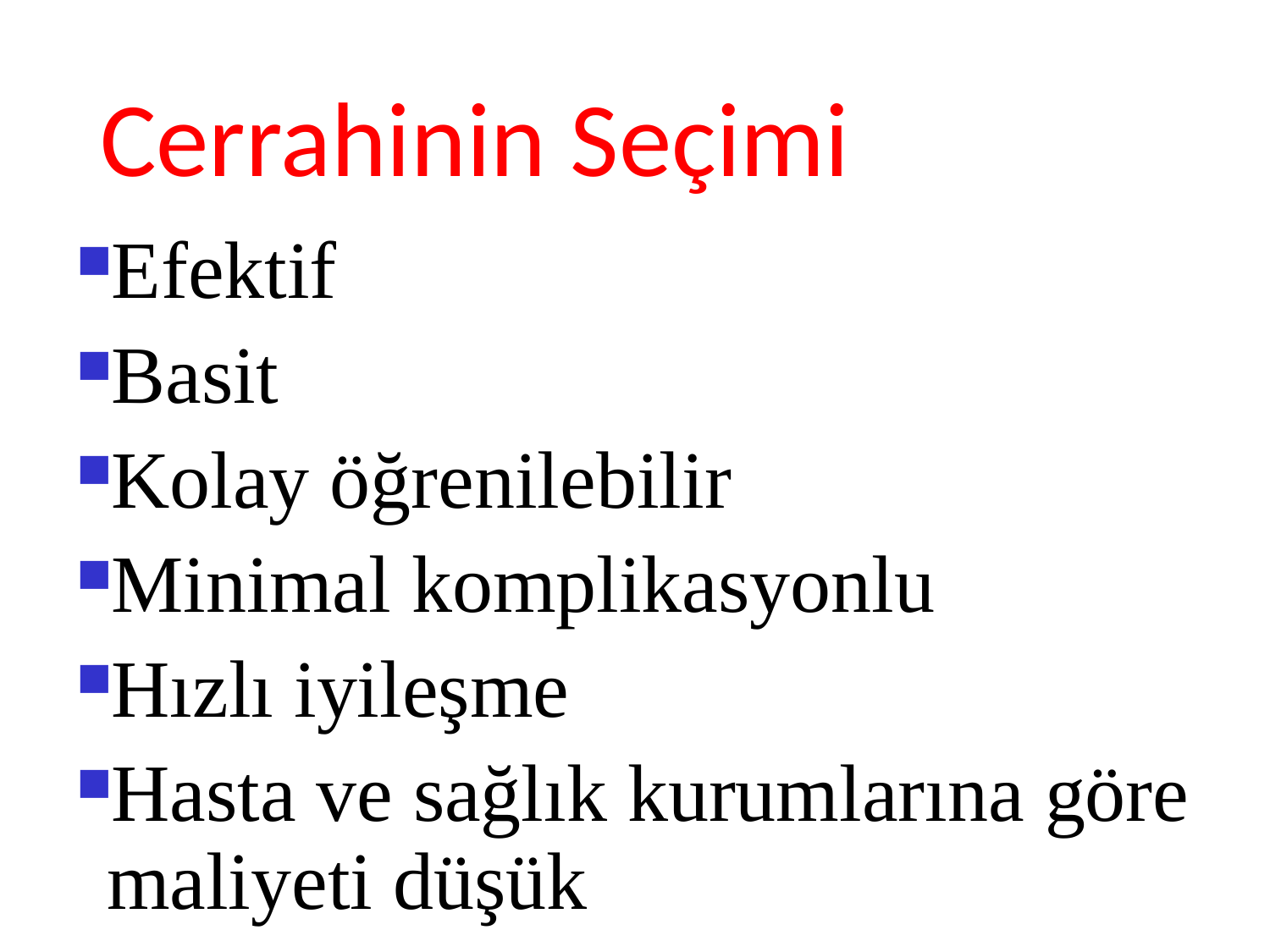

# Cerrahinin Seçimi
Efektif
Basit
Kolay öğrenilebilir
Minimal komplikasyonlu
Hızlı iyileşme
Hasta ve sağlık kurumlarına göre maliyeti düşük